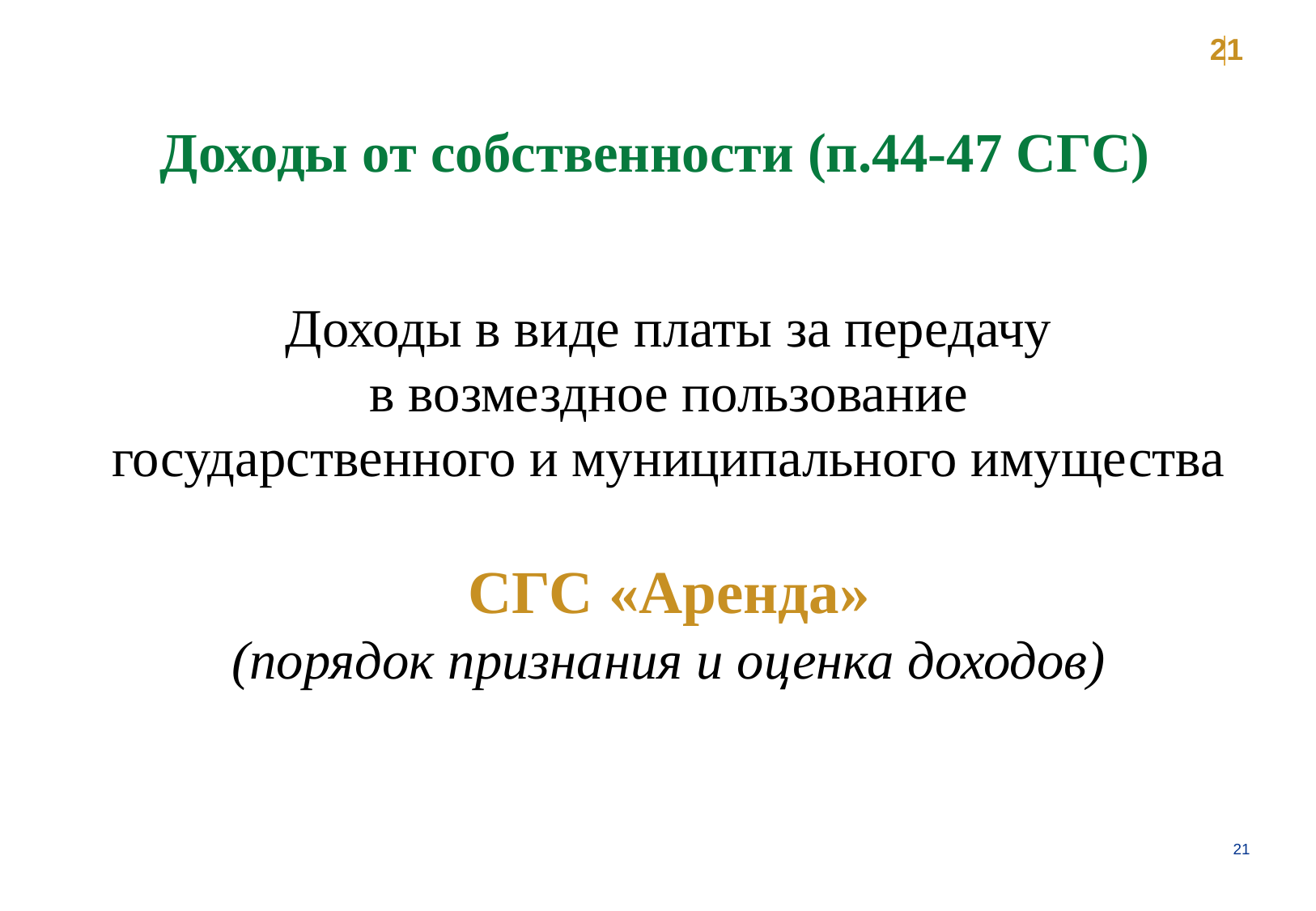

21
Доходы от собственности (п.44-47 СГС)
Доходы в виде платы за передачу
в возмездное пользование
государственного и муниципального имущества

СГС «Аренда»
(порядок признания и оценка доходов)